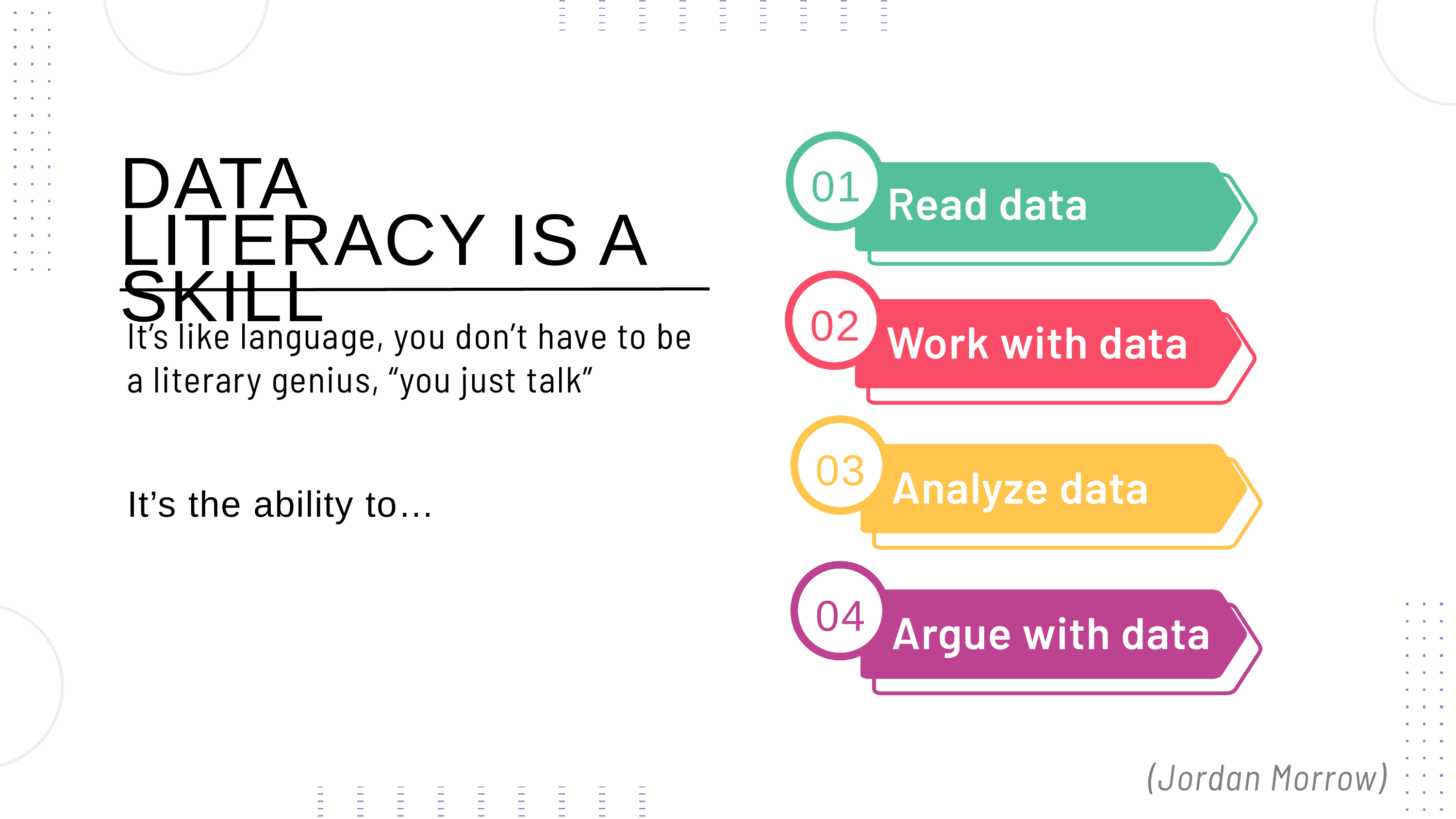

01

DATA LITERACY IS A SKILL
Read data

02

It’s like language, you don’t have to be a literary genius, “you just talk”

Work with data
Email newsletter

03

It’s the ability to…
Analyze data

04

Argue with data

(Jordan Morrow)